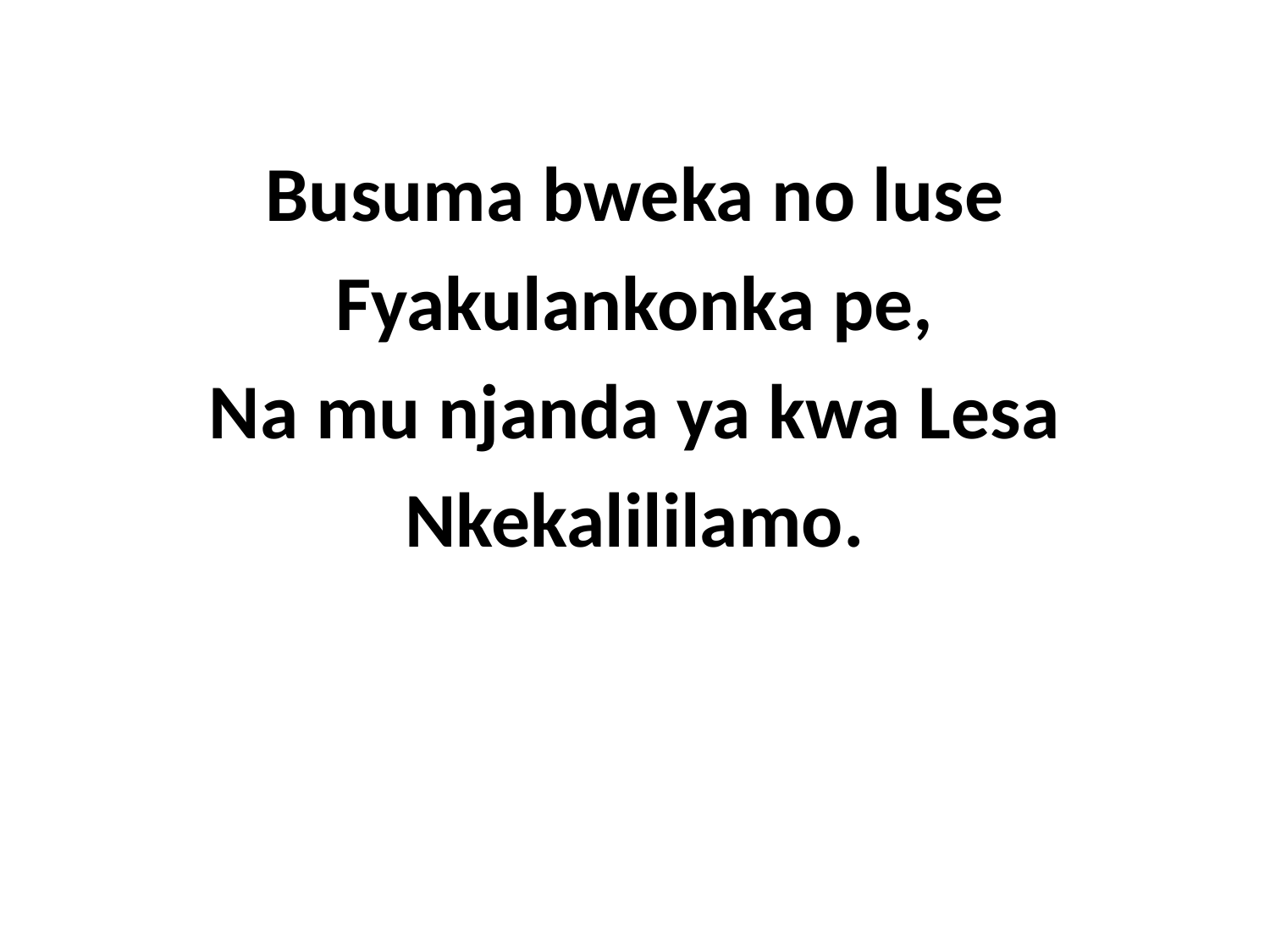

Busuma bweka no luse
Fyakulankonka pe,
Na mu njanda ya kwa Lesa
Nkekalililamo.